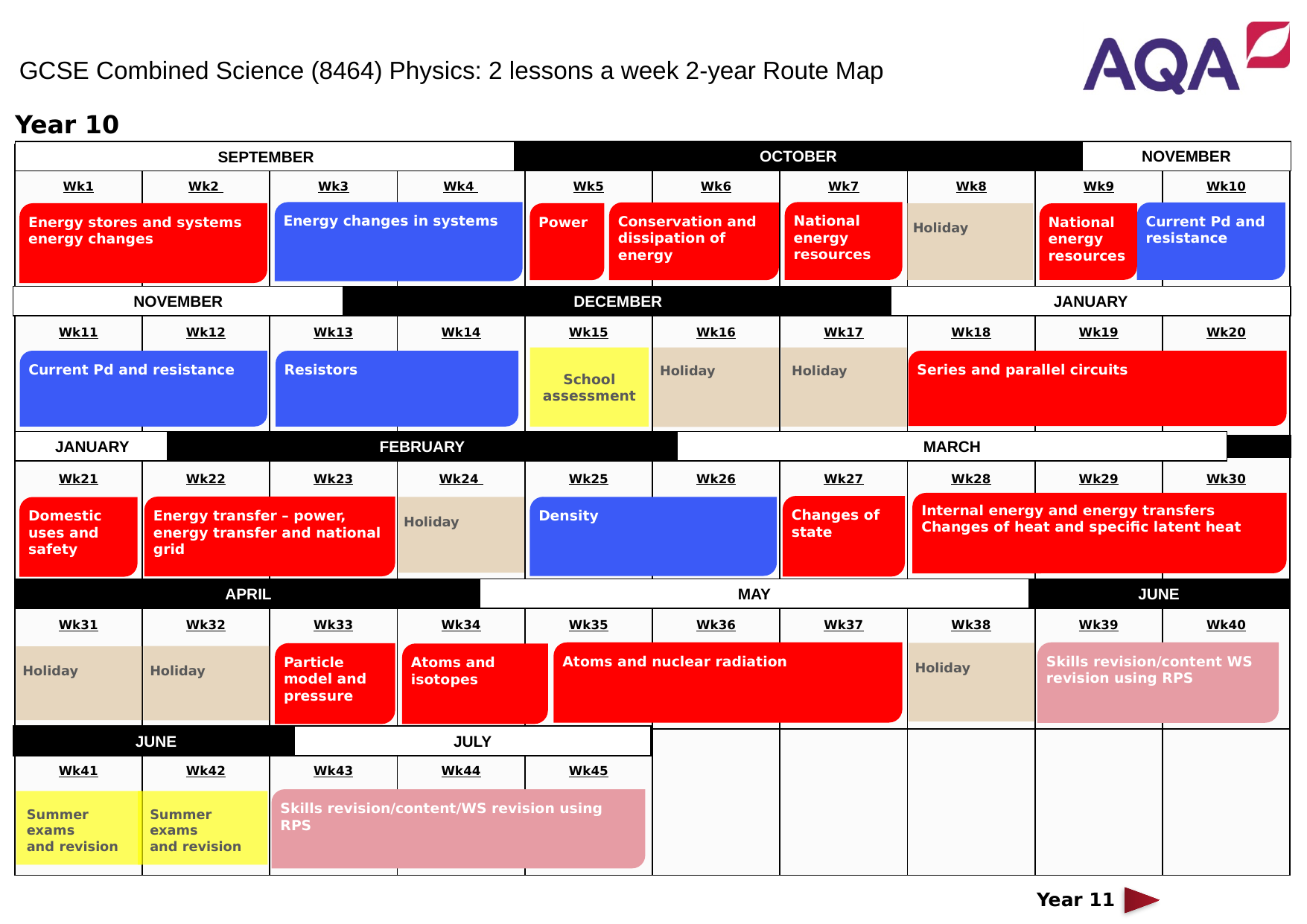

GCSE Combined Science (8464) Physics: 2 lessons a week 2-year Route Map
Year 10

Energy changes in systems
National energy resources
Conservation and dissipation of energy
Current Pd and resistance
Energy stores and systems  energy changes
Power

Holiday
National energy resources
School assessment

Holiday

Holiday
Series and parallel circuits
Current Pd and resistance
Resistors

Internal energy and energy transfers
Changes of heat and specific latent heat
Changes of state
Energy transfer – power, energy transfer and national grid

Density

Holiday
Domestic uses and safety
Atoms and nuclear radiation
Skills revision/content WS revision using RPS

Holiday
Particle model and pressure
Atoms and isotopes

Holiday

Holiday
Skills revision/content/WS revision using RPS

Summer
exams
and revision
Summer
exams
and revision

Year 11